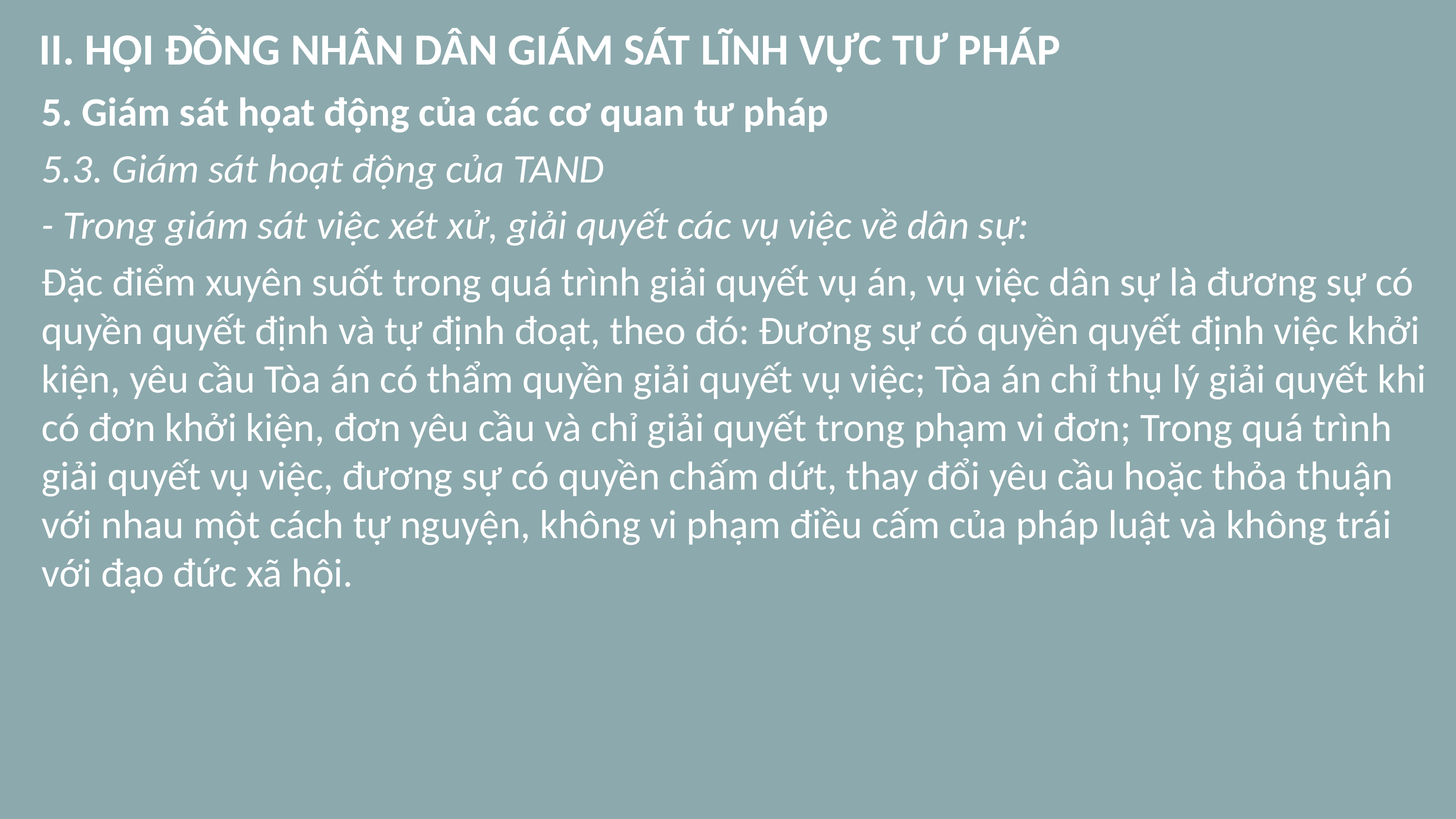

# II. HỘI ĐỒNG NHÂN DÂN GIÁM SÁT LĨNH VỰC TƯ PHÁP
5. Giám sát họat động của các cơ quan tư pháp
5.3. Giám sát hoạt động của TAND
- Trong giám sát việc xét xử, giải quyết các vụ việc về dân sự:
Đặc điểm xuyên suốt trong quá trình giải quyết vụ án, vụ việc dân sự là đương sự có quyền quyết định và tự định đoạt, theo đó: Đương sự có quyền quyết định việc khởi kiện, yêu cầu Tòa án có thẩm quyền giải quyết vụ việc; Tòa án chỉ thụ lý giải quyết khi có đơn khởi kiện, đơn yêu cầu và chỉ giải quyết trong phạm vi đơn; Trong quá trình giải quyết vụ việc, đương sự có quyền chấm dứt, thay đổi yêu cầu hoặc thỏa thuận với nhau một cách tự nguyện, không vi phạm điều cấm của pháp luật và không trái với đạo đức xã hội.